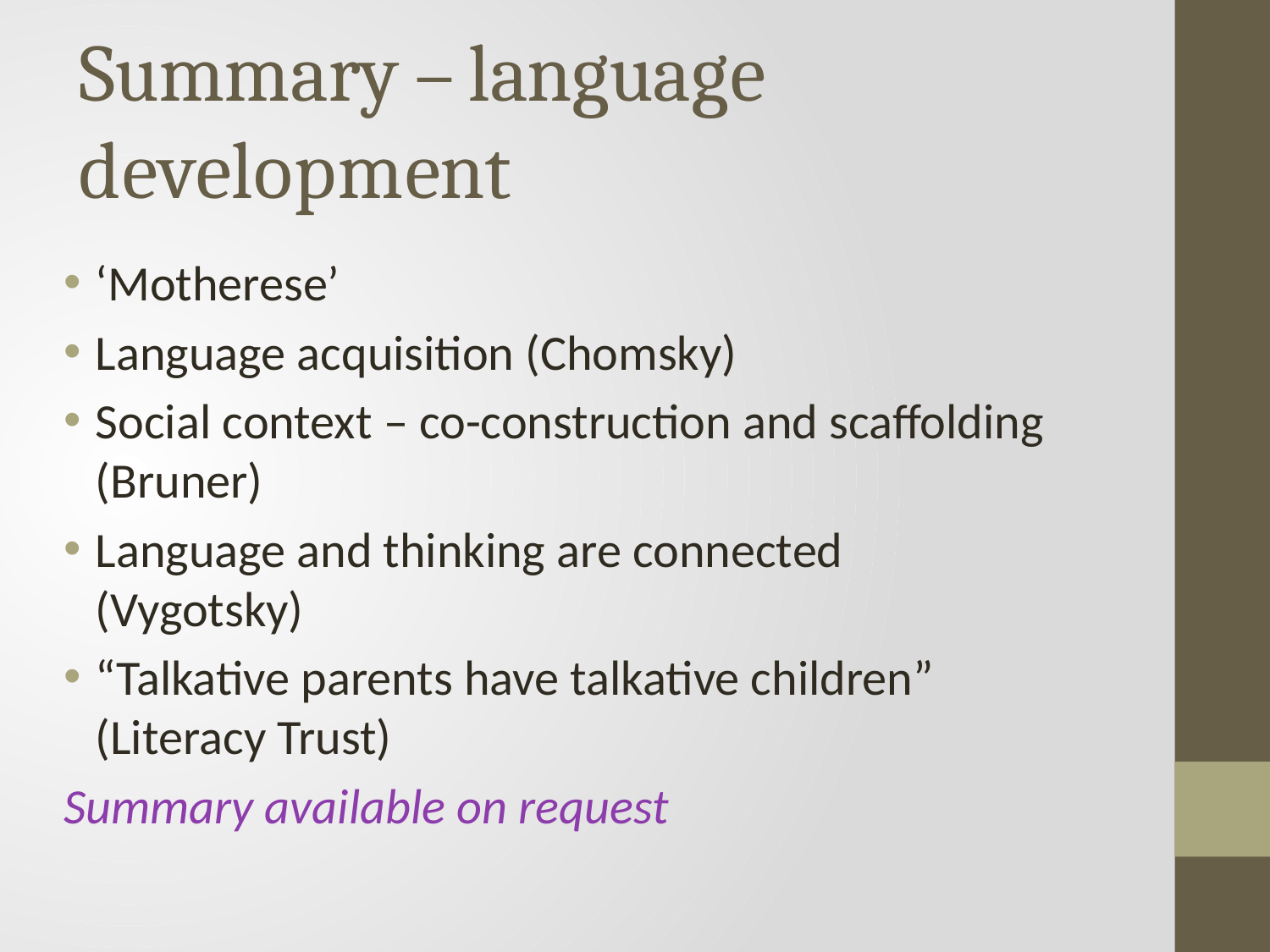

# Summary – language development

‘Motherese’
Language acquisition (Chomsky)
Social context – co-construction and scaffolding (Bruner)
Language and thinking are connected (Vygotsky)
“Talkative parents have talkative children” (Literacy Trust)
Summary available on request